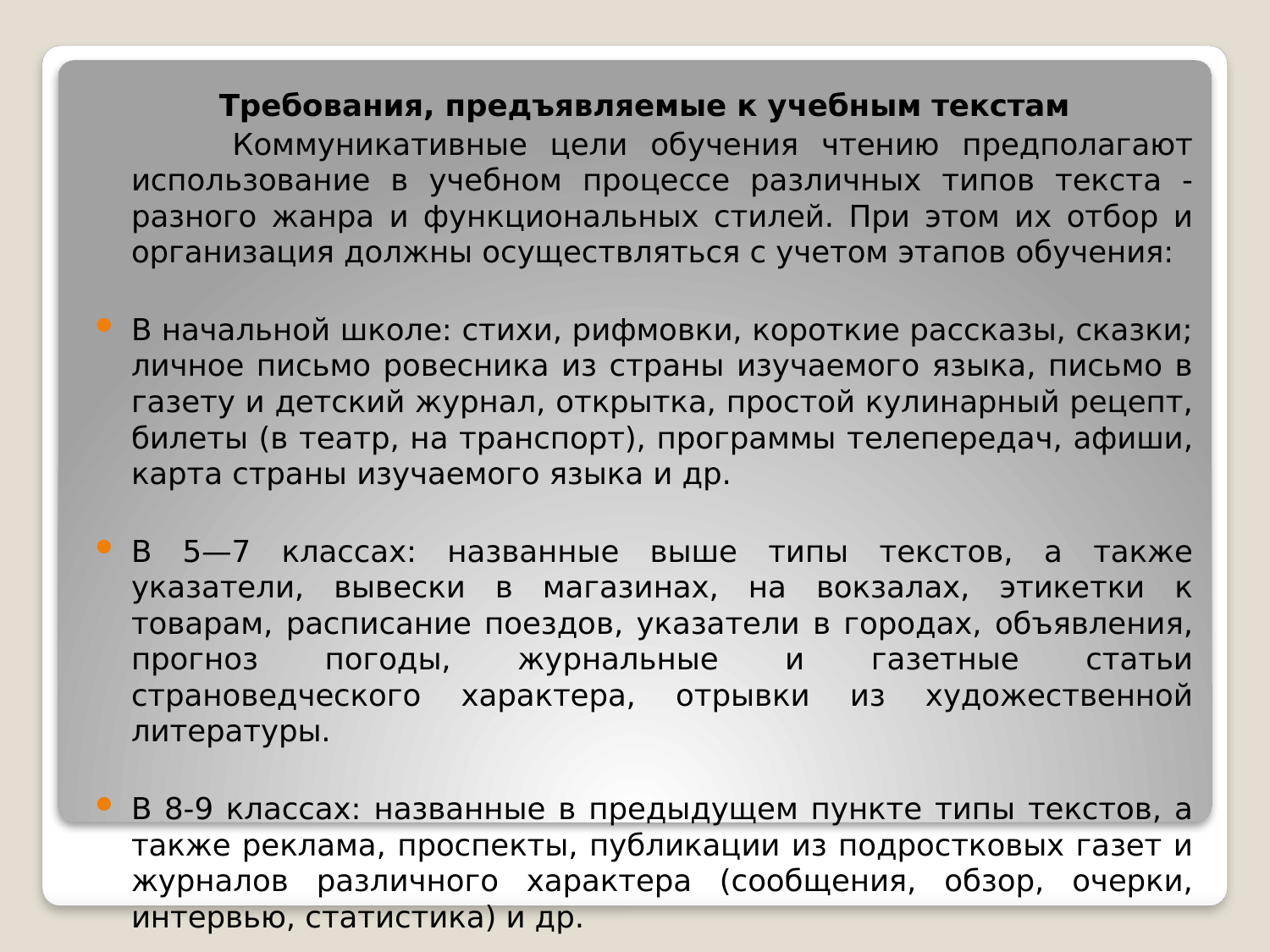

Требования, предъявляемые к учебным текстам
      Коммуникативные цели обучения чтению предполагают использование в учебном процессе различных типов текста - разного жанра и функциональных стилей. При этом их отбор и организация должны осуществляться с учетом этапов обучения:

В начальной школе: стихи, рифмовки, короткие рассказы, сказки; личное письмо ровесника из страны изучаемого языка, письмо в газету и детский журнал, открытка, простой кулинарный рецепт, билеты (в театр, на транспорт), программы телепередач, афиши, карта страны изучаемого языка и др.

В 5—7 классах: названные выше типы текстов, а также указатели, вывески в магазинах, на вокзалах, этикетки к товарам, расписание поездов, указатели в городах, объявления, прогноз погоды, журнальные и газетные статьи страноведческого характера, отрывки из художественной литературы.

В 8-9 классах: названные в предыдущем пункте типы текстов, а также реклама, проспекты, публикации из подростковых газет и журналов различного характера (сообщения, обзор, очерки, интервью, статистика) и др.